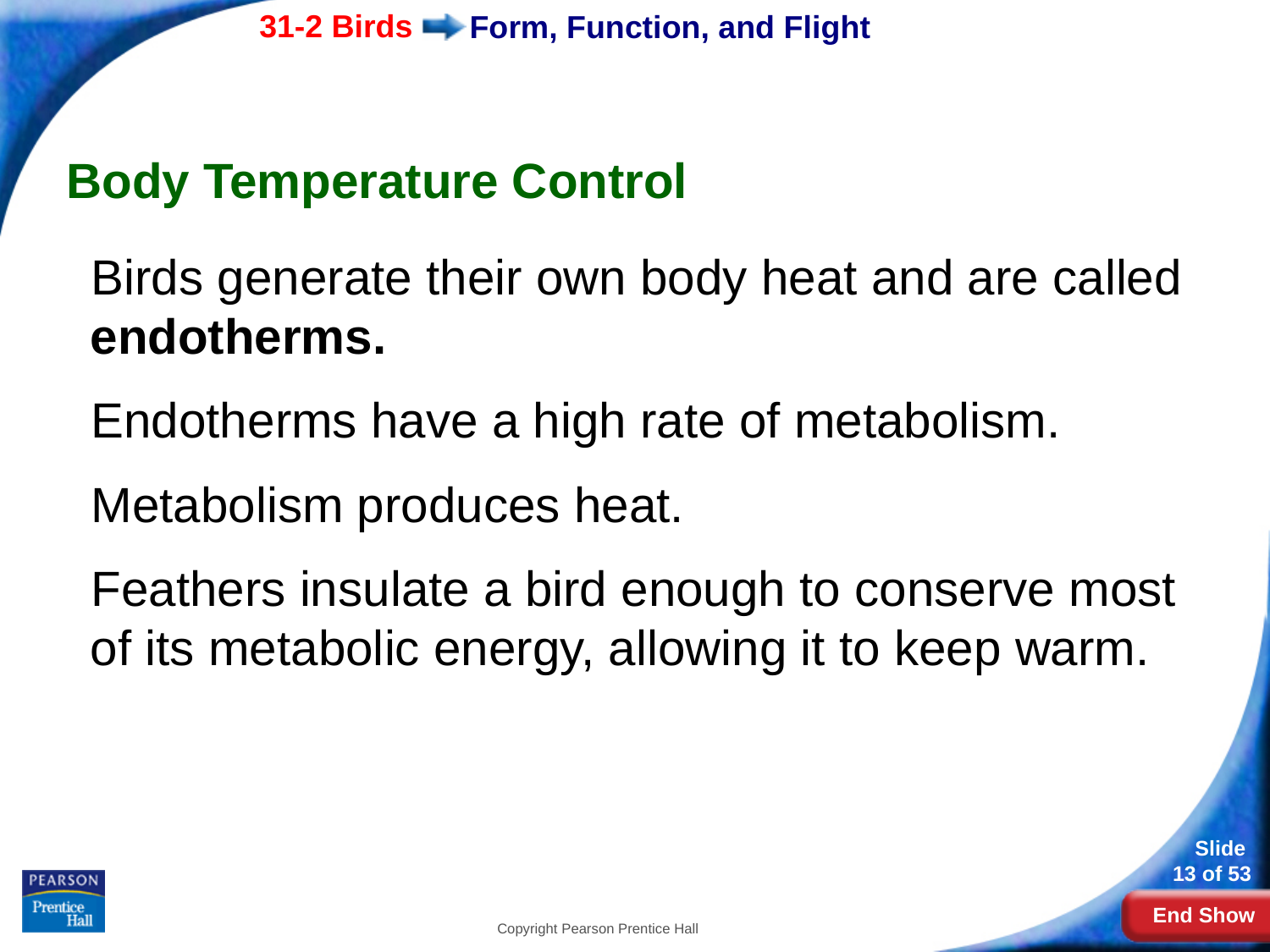

# Form, Function, and Flight
Body Temperature Control
Birds generate their own body heat and are called endotherms.
Endotherms have a high rate of metabolism.
Metabolism produces heat.
Feathers insulate a bird enough to conserve most of its metabolic energy, allowing it to keep warm.
Copyright Pearson Prentice Hall